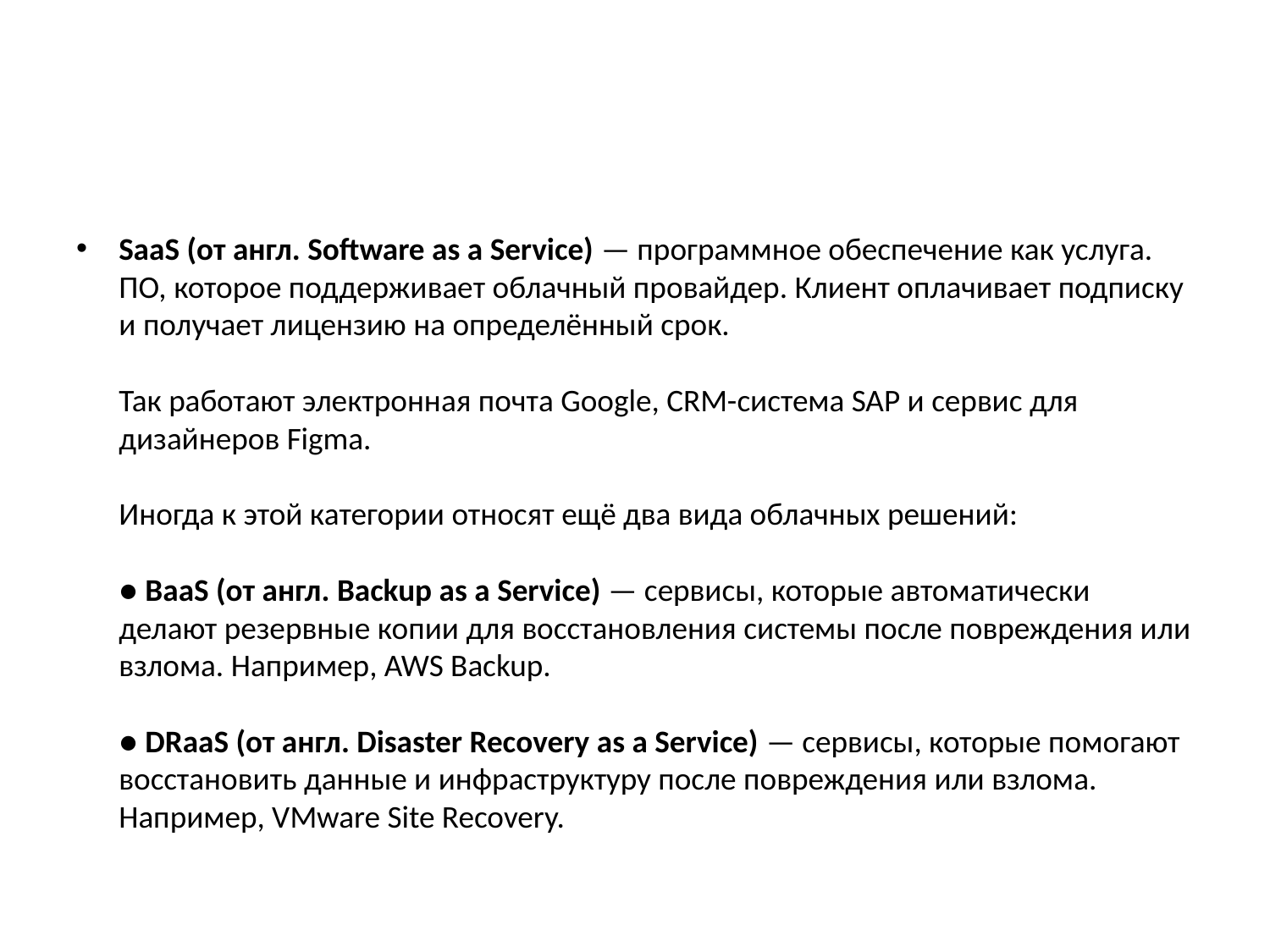

SaaS (от англ. Software as a Service) — программное обеспечение как услуга. ПО, которое поддерживает облачный провайдер. Клиент оплачивает подписку и получает лицензию на определённый срок.
Так работают электронная почта Google, CRM-система SAP и сервис для дизайнеров Figma.
Иногда к этой категории относят ещё два вида облачных решений:
● BaaS (от англ. Backup as a Service) — сервисы, которые автоматически делают резервные копии для восстановления системы после повреждения или взлома. Например, AWS Backup.
● DRaaS (от англ. Disaster Recovery as a Service) — сервисы, которые помогают восстановить данные и инфраструктуру после повреждения или взлома. Например, VMware Site Recovery.